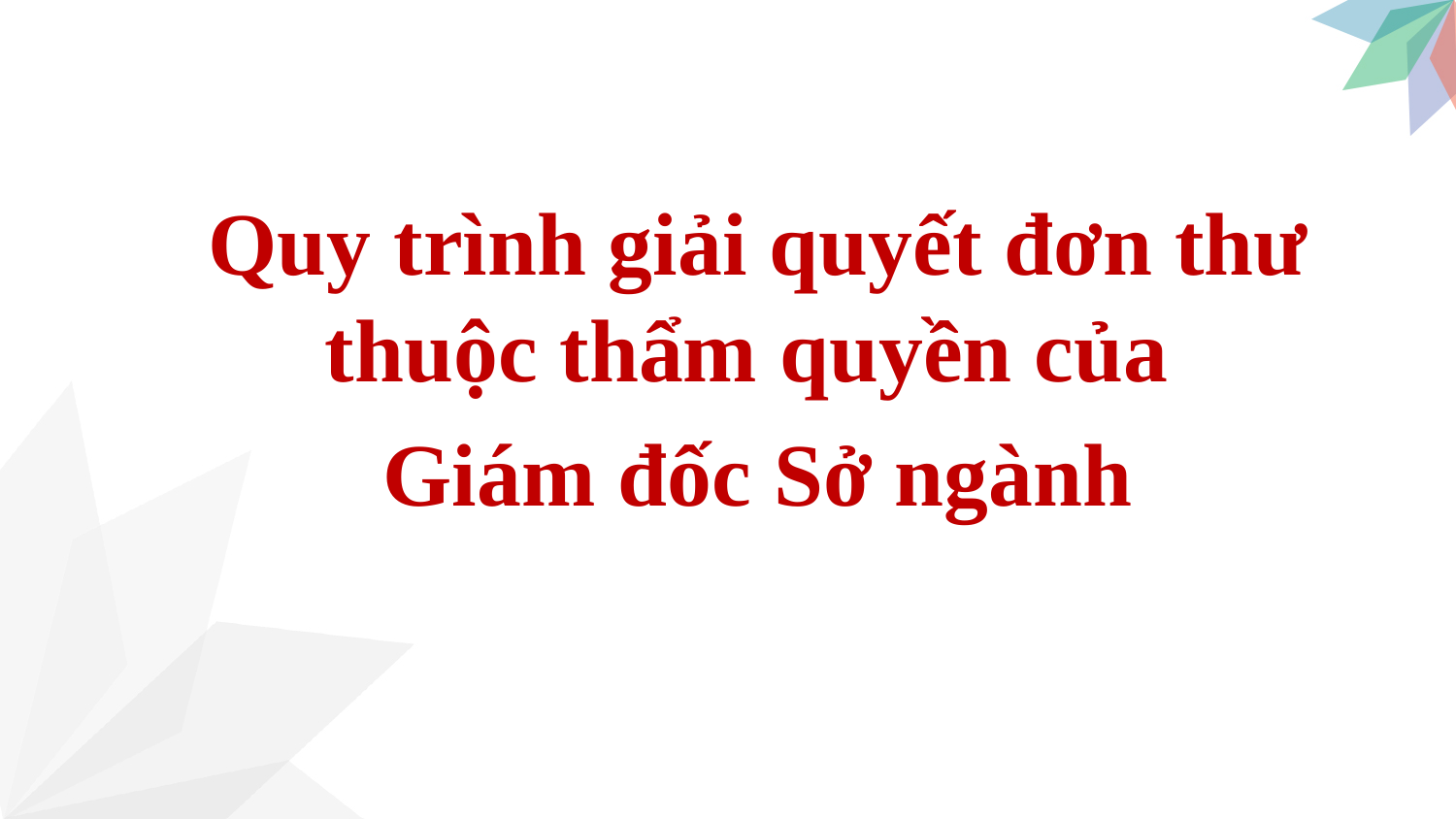

Quy trình giải quyết đơn thư thuộc thẩm quyền của
Giám đốc Sở ngành